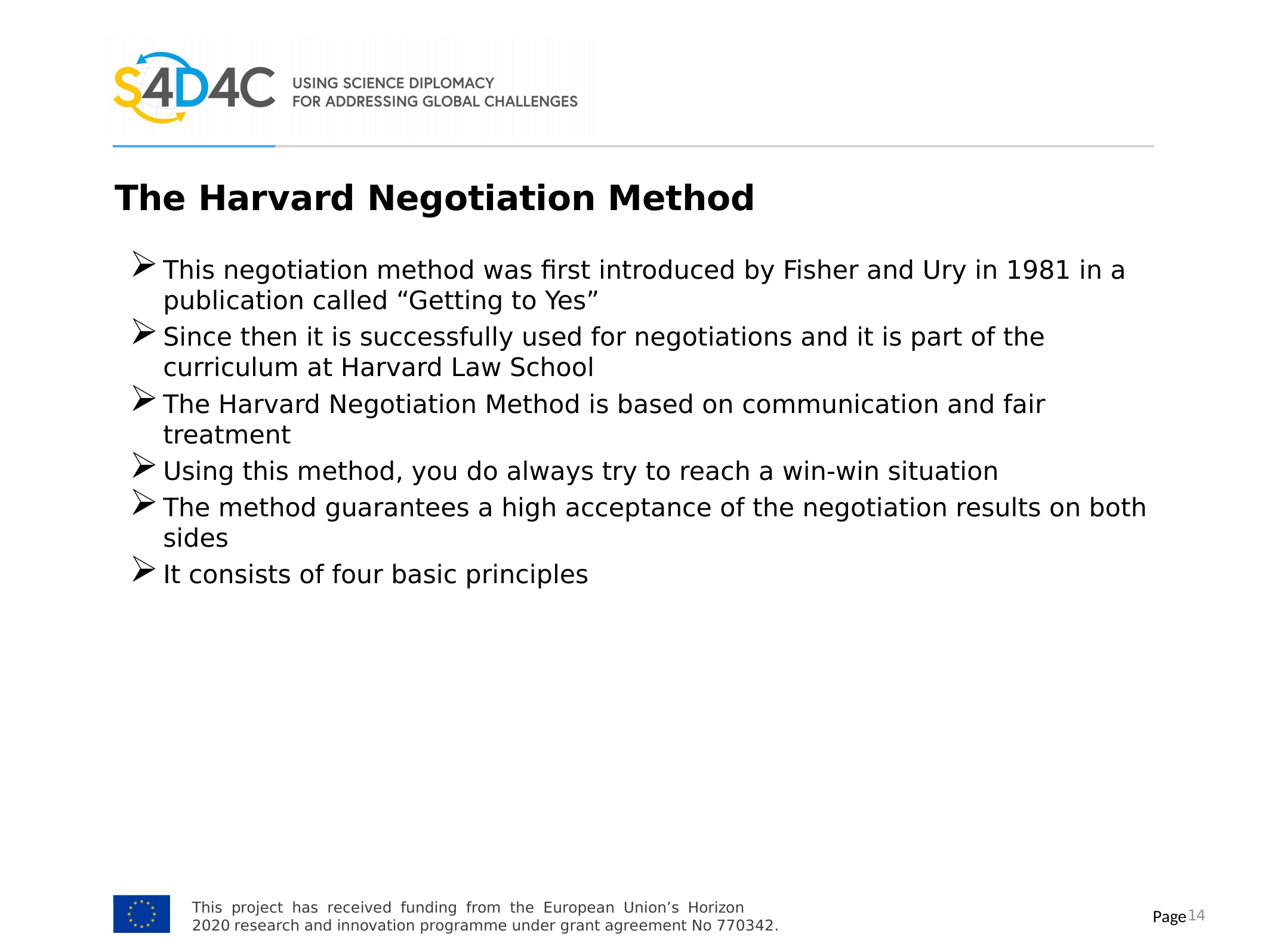

The Harvard Negotiation Method
This negotiation method was first introduced by Fisher and Ury in 1981 in a publication called “Getting to Yes”
Since then it is successfully used for negotiations and it is part of the curriculum at Harvard Law School
The Harvard Negotiation Method is based on communication and fair treatment
Using this method, you do always try to reach a win-win situation
The method guarantees a high acceptance of the negotiation results on both sides
It consists of four basic principles

This  project  has  received  funding  from  the  European  Union’s  Horizon  2020 research and innovation programme under grant agreement No 770342.
14